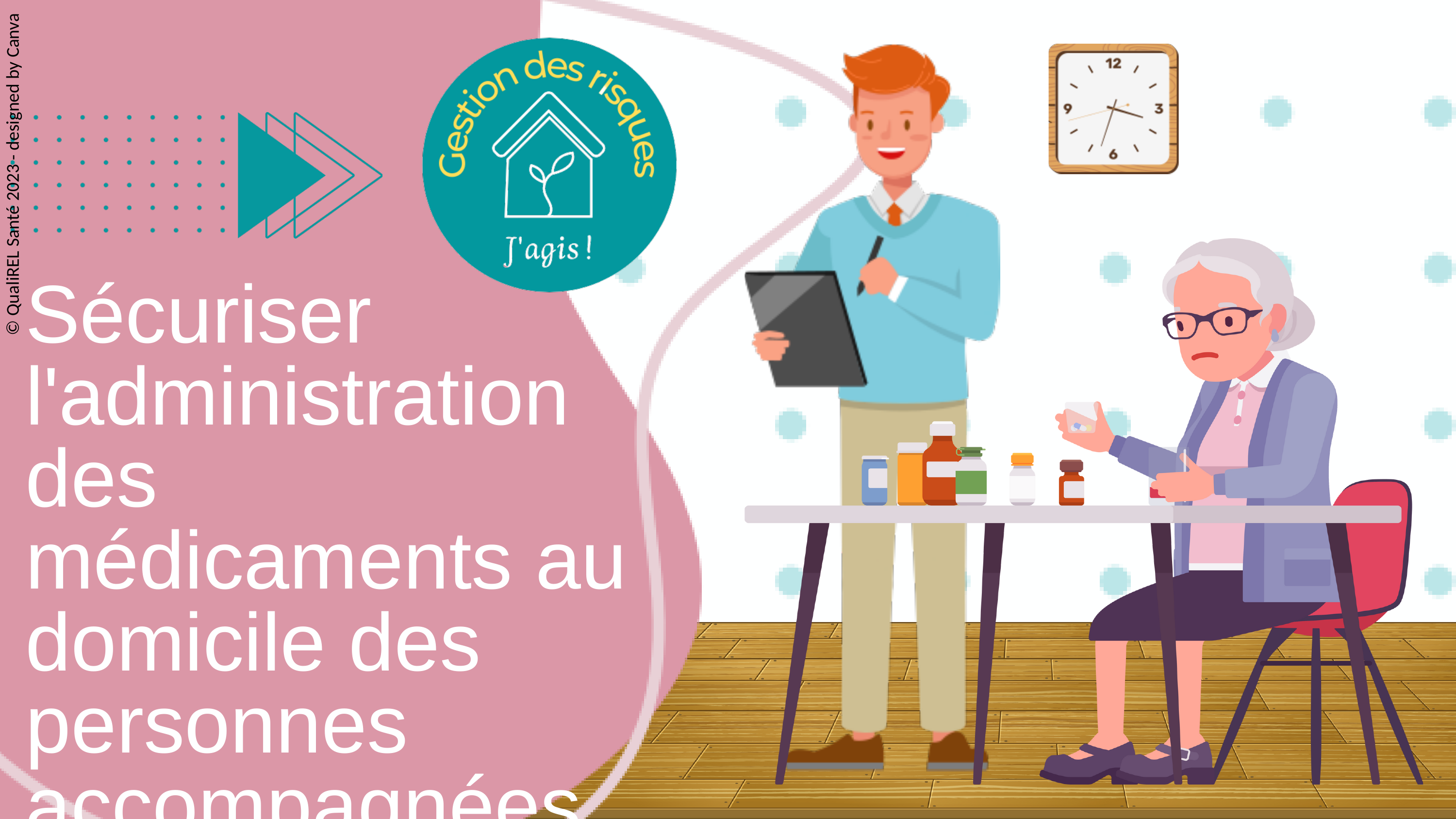

© QualiREL Santé 2023 - designed by Canva

Sécuriser l'administration des médicaments au domicile des personnes accompagnées